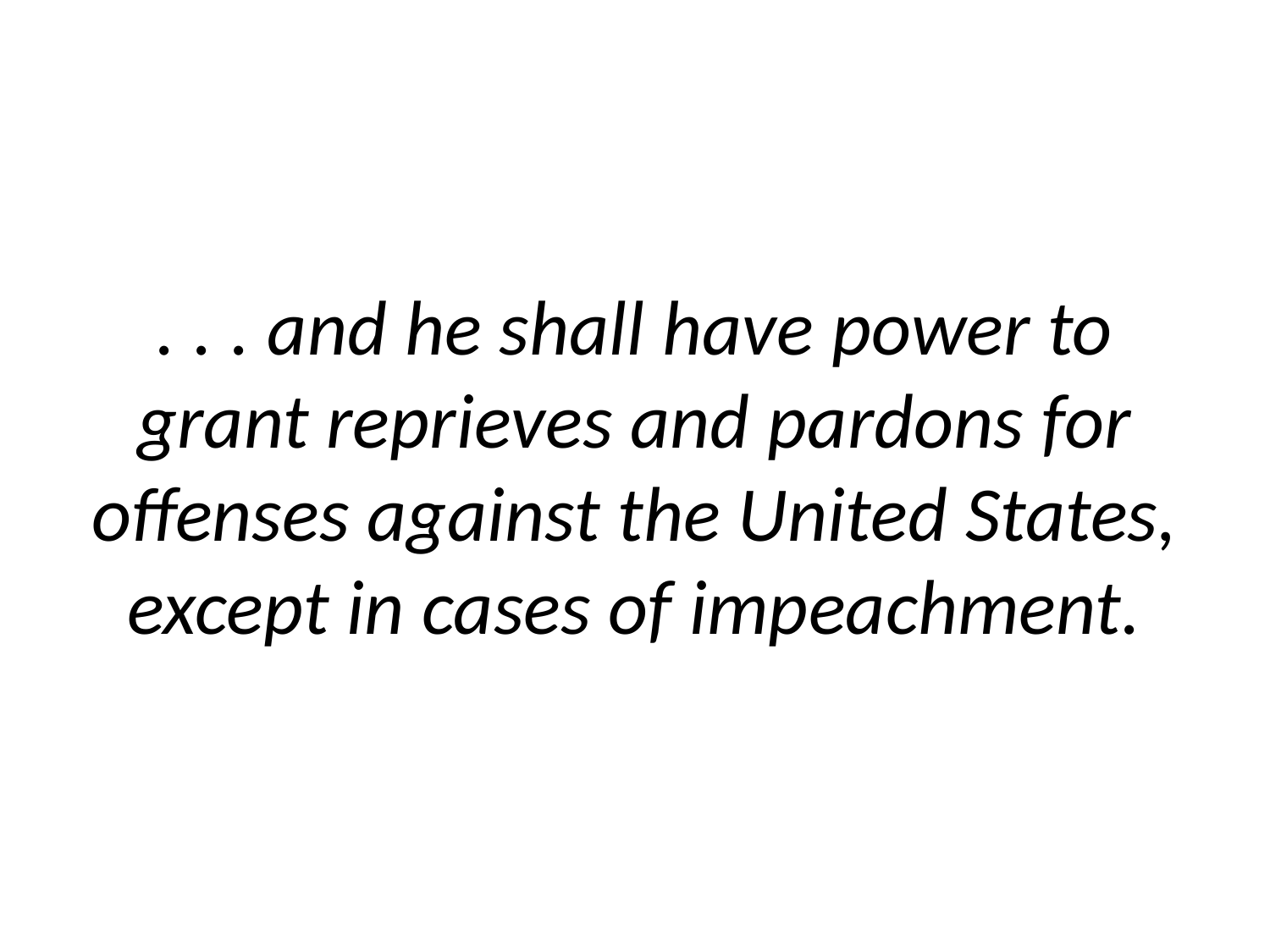

# . . . and he shall have power to grant reprieves and pardons for offenses against the United States, except in cases of impeachment.